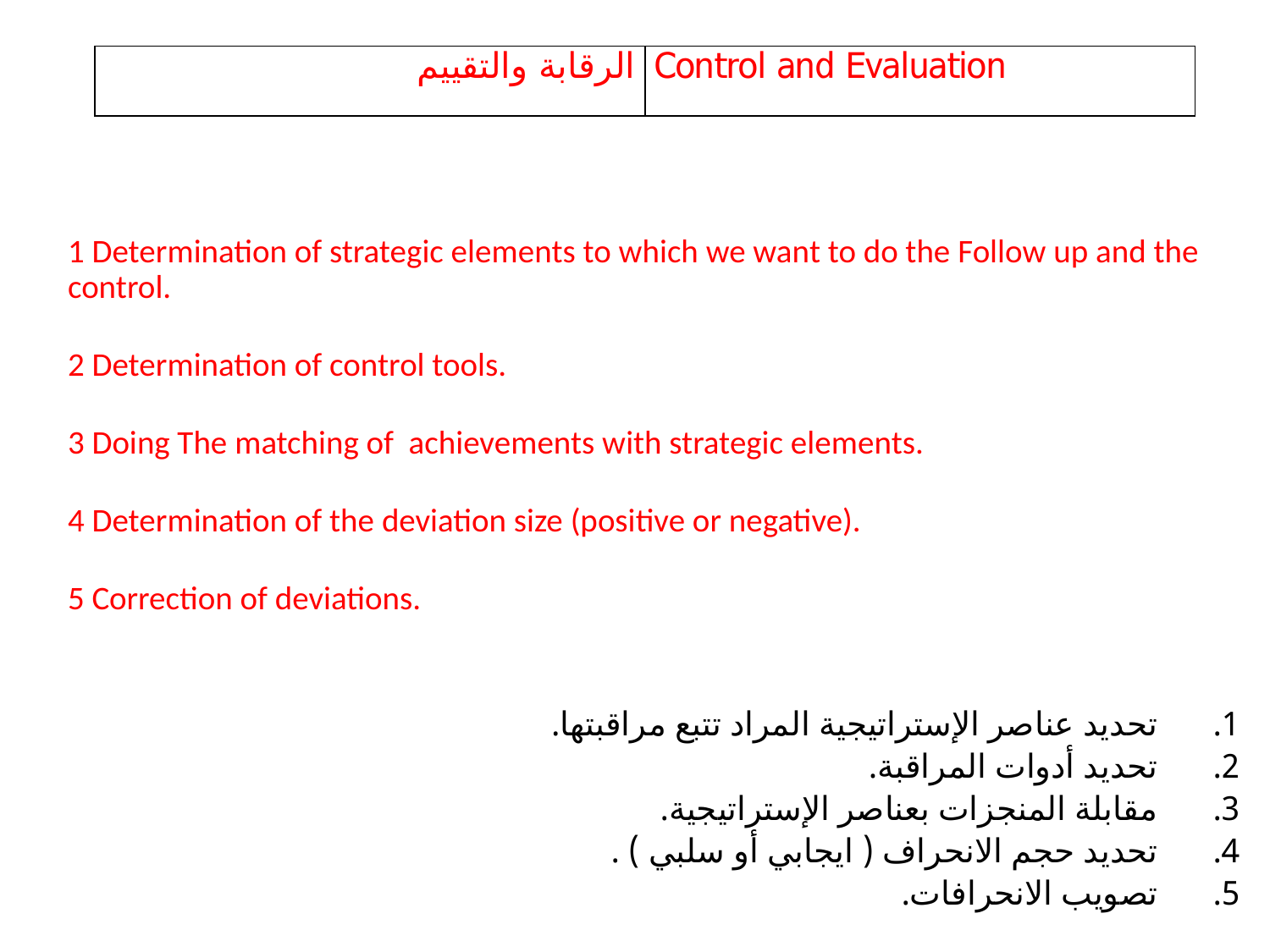

| الرقابة والتقييم | Control and Evaluation |
| --- | --- |
1 Determination of strategic elements to which we want to do the Follow up and the control.
2 Determination of control tools.
3 Doing The matching of  achievements with strategic elements.
4 Determination of the deviation size (positive or negative).
5 Correction of deviations.

تحديد عناصر الإستراتيجية المراد تتبع مراقبتها.
تحديد أدوات المراقبة.
مقابلة المنجزات بعناصر الإستراتيجية.
تحديد حجم الانحراف ( ايجابي أو سلبي ) .
تصويب الانحرافات.